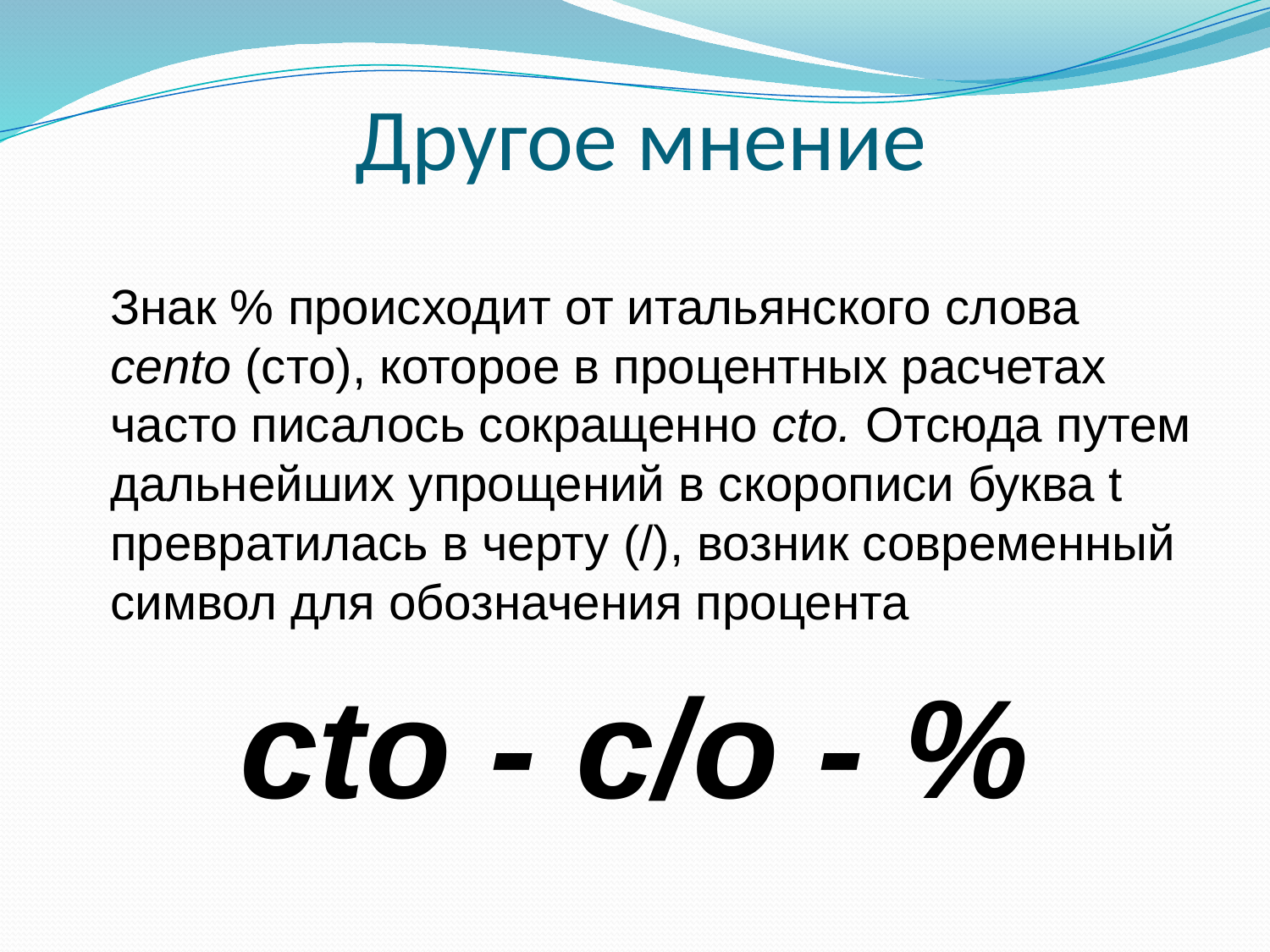

# Другое мнение
 	Знак % происходит от итальянского слова cento (сто), которое в процентных расчетах часто писалось сокращенно cto. Отсюда путем дальнейших упрощений в скорописи буква t превратилась в черту (/), возник современный символ для обозначения процента
cto - c/o - %